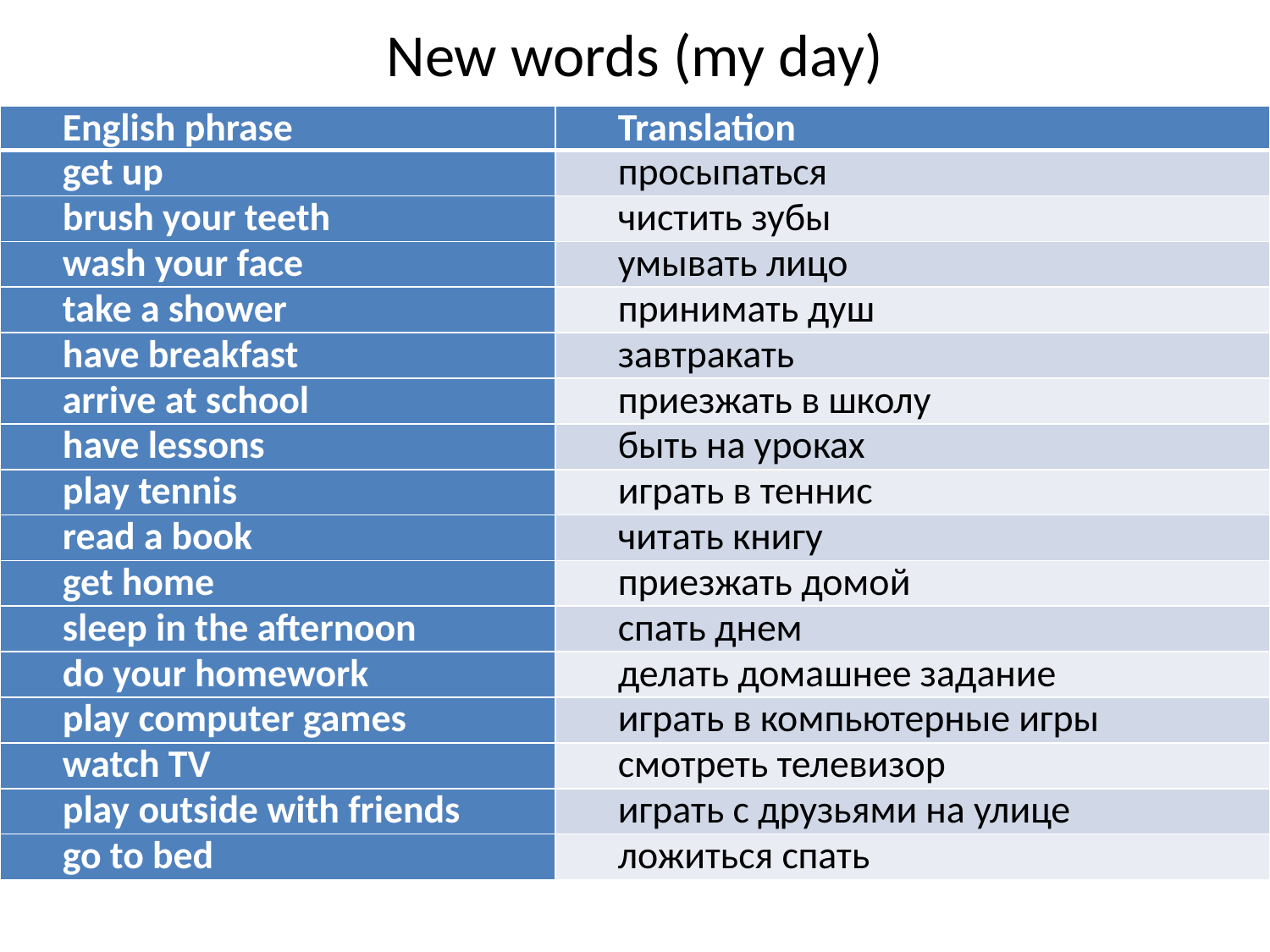

# New words (my day)
| English phrase | Translation |
| --- | --- |
| get up | просыпаться |
| brush your teeth | чистить зубы |
| wash your face | умывать лицо |
| take a shower | принимать душ |
| have breakfast | завтракать |
| arrive at school | приезжать в школу |
| have lessons | быть на уроках |
| play tennis | играть в теннис |
| read a book | читать книгу |
| get home | приезжать домой |
| sleep in the afternoon | спать днем |
| do your homework | делать домашнее задание |
| play computer games | играть в компьютерные игры |
| watch TV | смотреть телевизор |
| play outside with friends | играть с друзьями на улице |
| go to bed | ложиться спать |